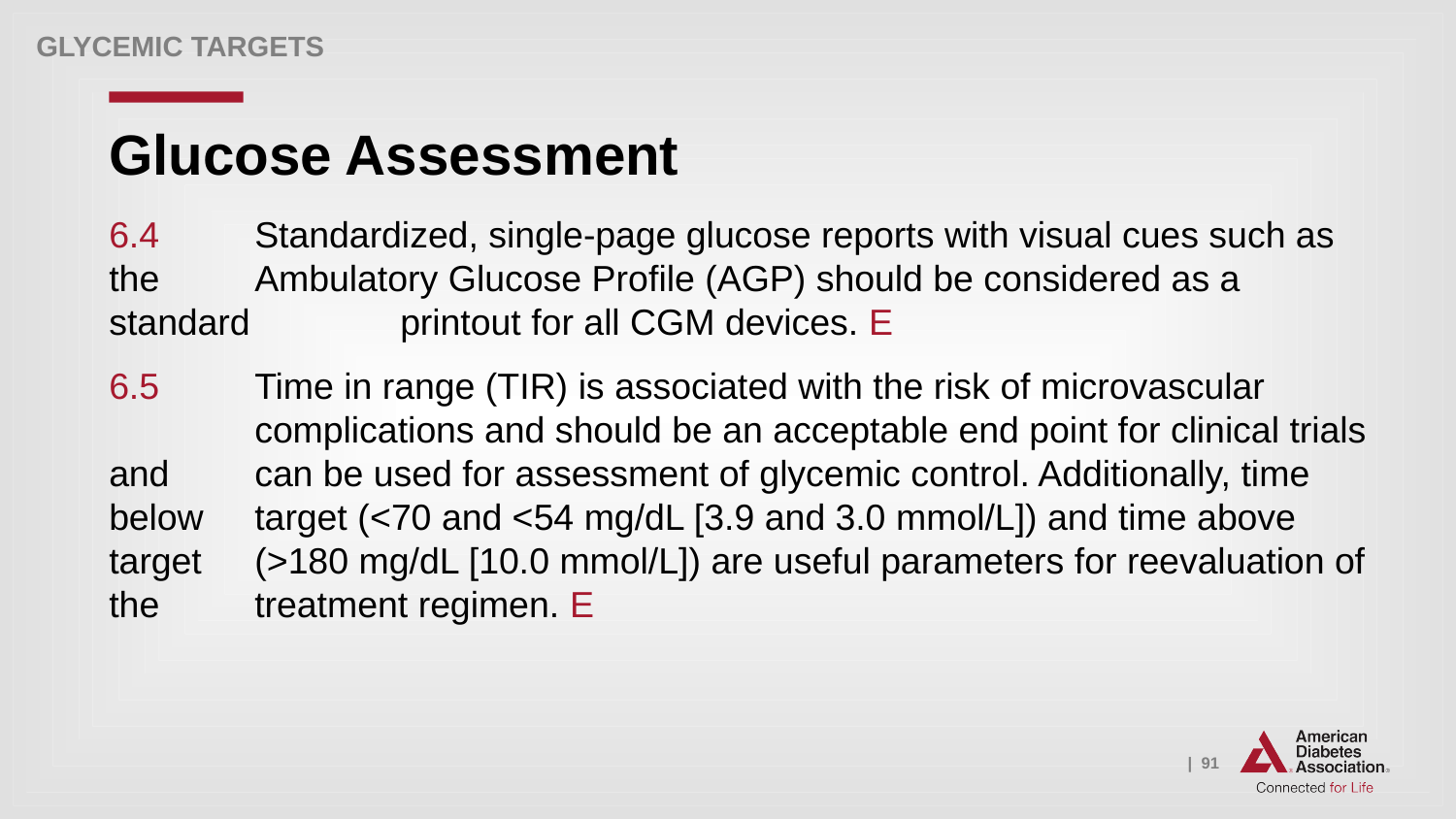

Glycemic targets
# Glucose Assessment
6.4 	Standardized, single-page glucose reports with visual cues such as the 	Ambulatory Glucose Profile (AGP) should be considered as a standard 	printout for all CGM devices. E
6.5 	Time in range (TIR) is associated with the risk of microvascular 	complications and should be an acceptable end point for clinical trials and 	can be used for assessment of glycemic control. Additionally, time below 	target (<70 and <54 mg/dL [3.9 and 3.0 mmol/L]) and time above target 	(>180 mg/dL [10.0 mmol/L]) are useful parameters for reevaluation of the 	treatment regimen. E